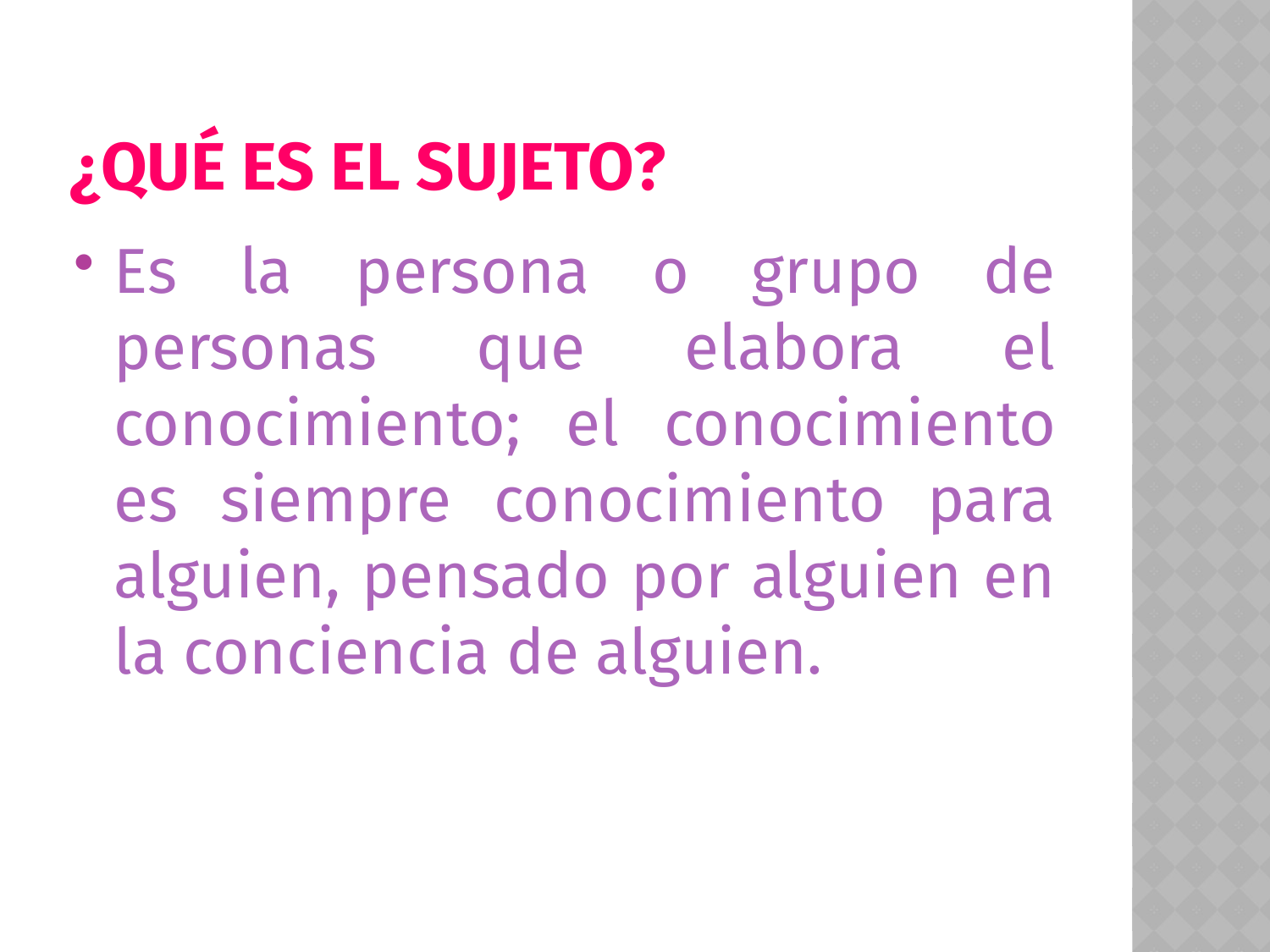

# ¿QUÉ ES EL SUJETO?
Es la persona o grupo de personas que elabora el conocimiento; el conocimiento es siempre conocimiento para alguien, pensado por alguien en la conciencia de alguien.